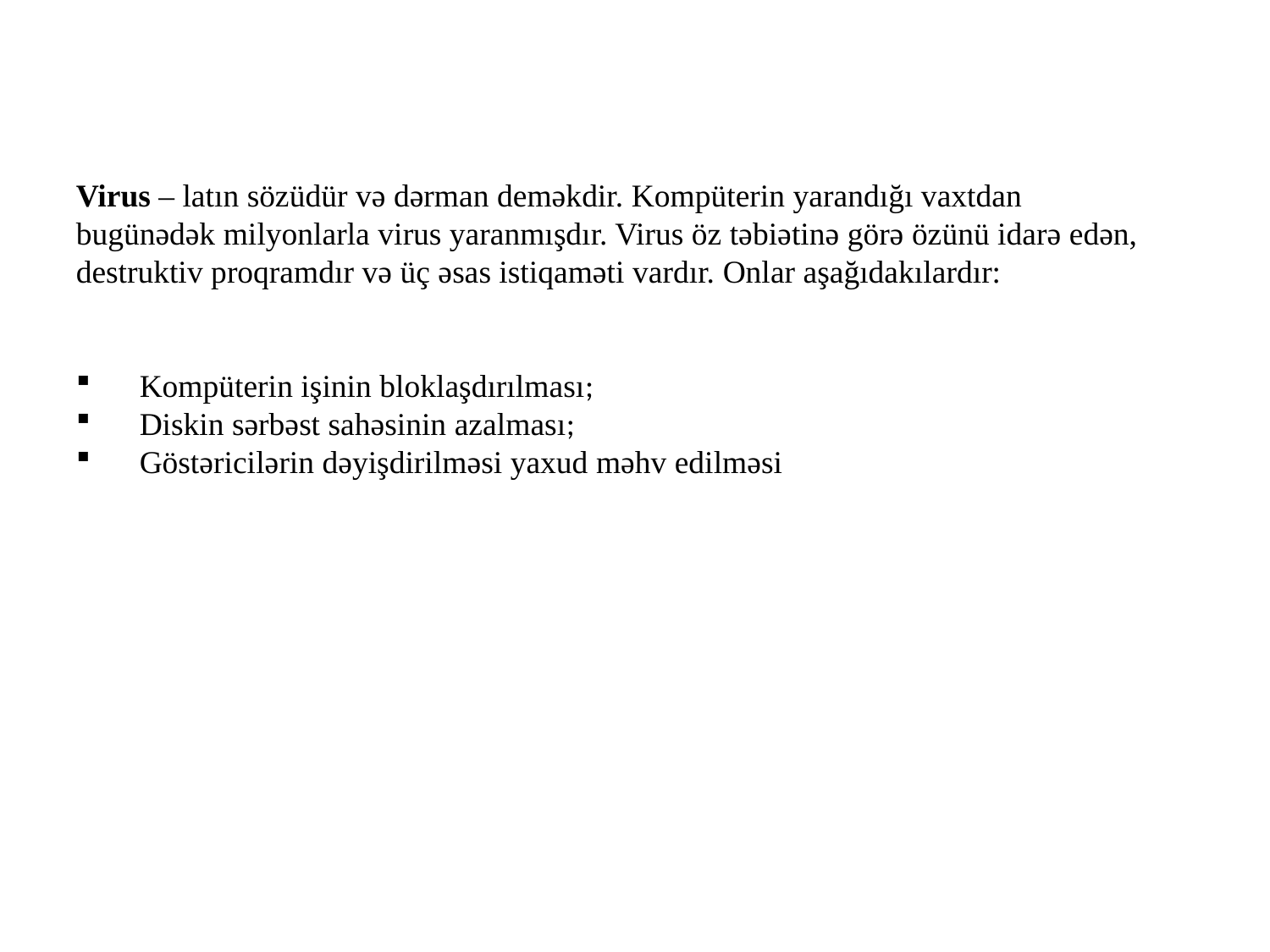

Virus – latın sözüdür və dərman deməkdir. Kompüterin yarandığı vaxtdan bugünədək milyonlarla virus yaranmışdır. Virus öz təbiətinə görə özünü idarə edən, destruktiv proqramdır və üç əsas istiqaməti vardır. Onlar aşağıdakılardır:

Kompüterin işinin bloklaşdırılması;
Diskin sərbəst sahəsinin azalması;
Göstəricilərin dəyişdirilməsi yaxud məhv edilməsi